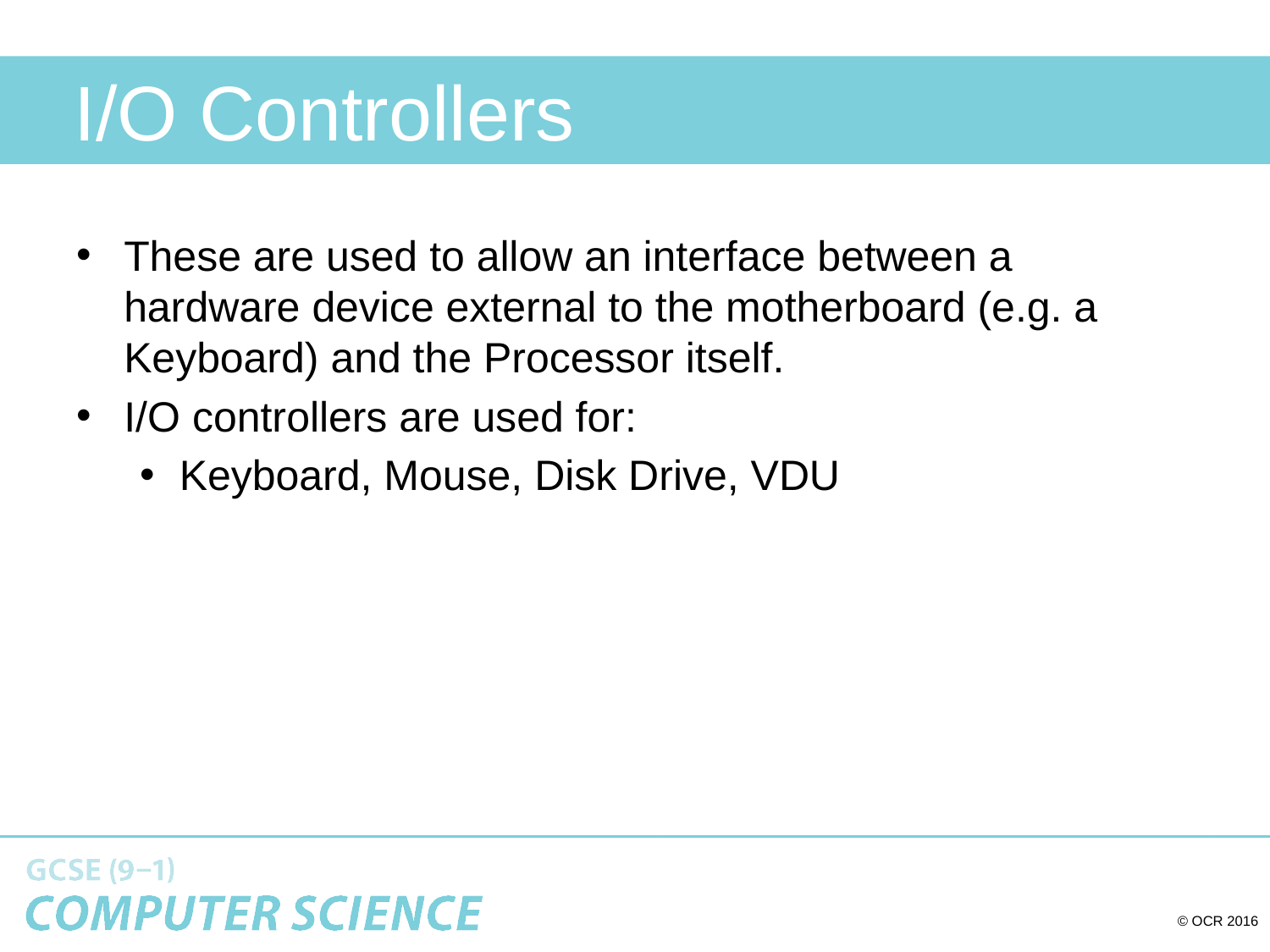

# I/O Controllers
These are used to allow an interface between a hardware device external to the motherboard (e.g. a Keyboard) and the Processor itself.
I/O controllers are used for:
Keyboard, Mouse, Disk Drive, VDU